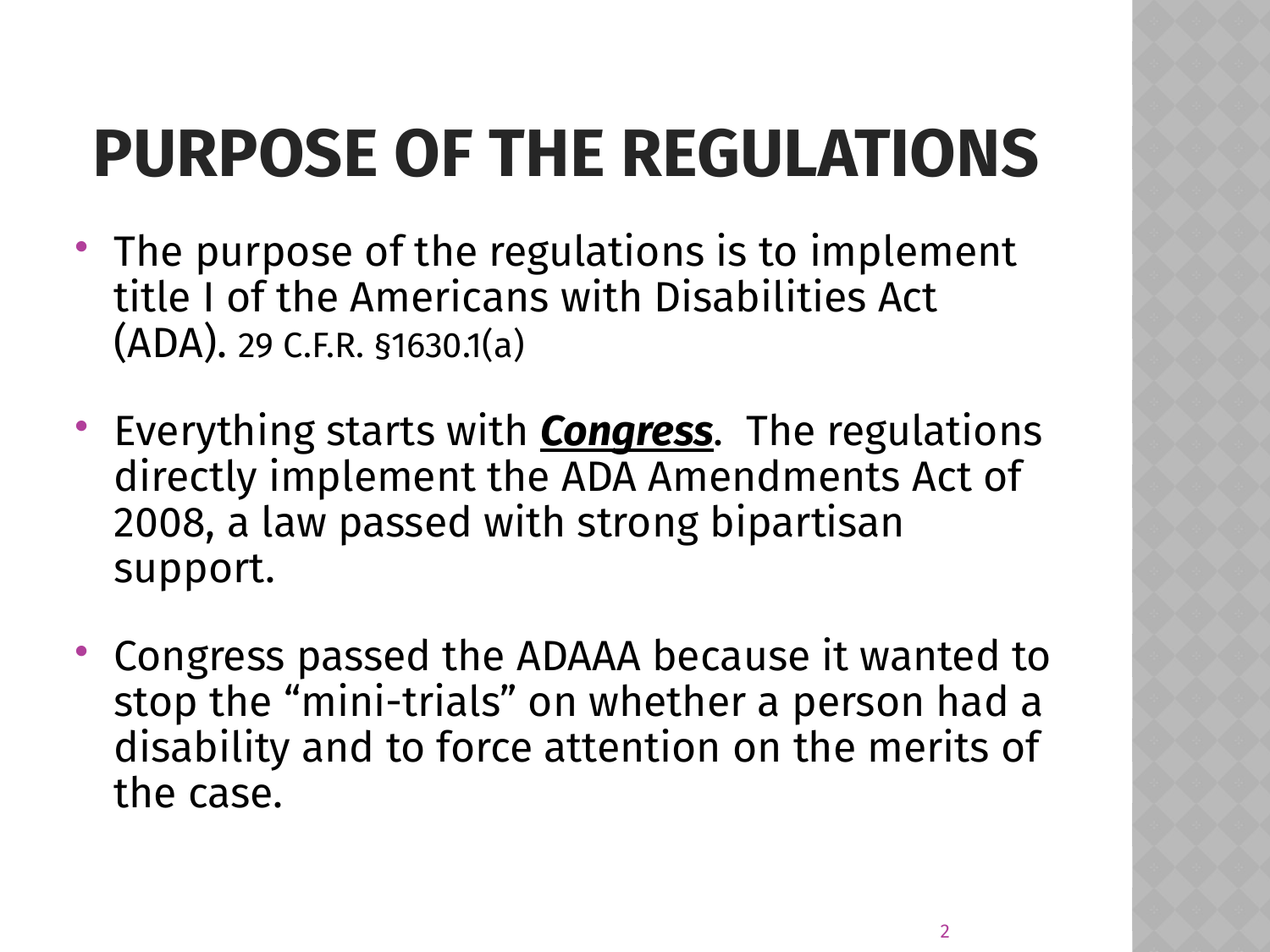

# Purpose of the Regulations
The purpose of the regulations is to implement title I of the Americans with Disabilities Act (ADA). 29 C.F.R. §1630.1(a)
Everything starts with Congress.  The regulations directly implement the ADA Amendments Act of 2008, a law passed with strong bipartisan support.
Congress passed the ADAAA because it wanted to stop the “mini-trials” on whether a person had a disability and to force attention on the merits of the case.

2